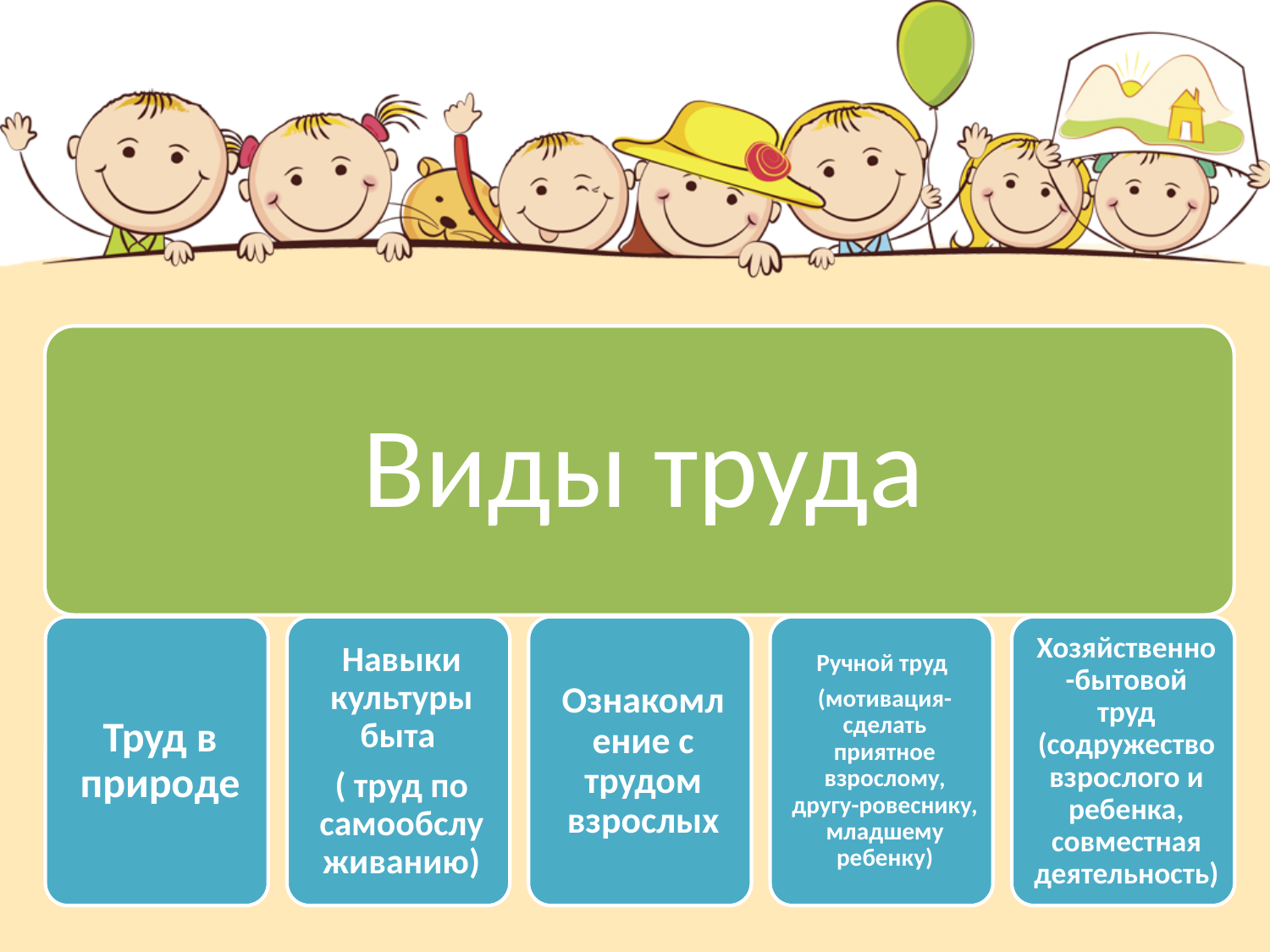

Виды труда
Труд в природе
Навыки культуры быта
( труд по самообслуживанию)
Ознакомление с трудом взрослых
Ручной труд
(мотивация-сделать приятное взрослому, другу-ровеснику, младшему ребенку)
Хозяйственно-бытовой труд (содружество взрослого и ребенка, совместная деятельность)